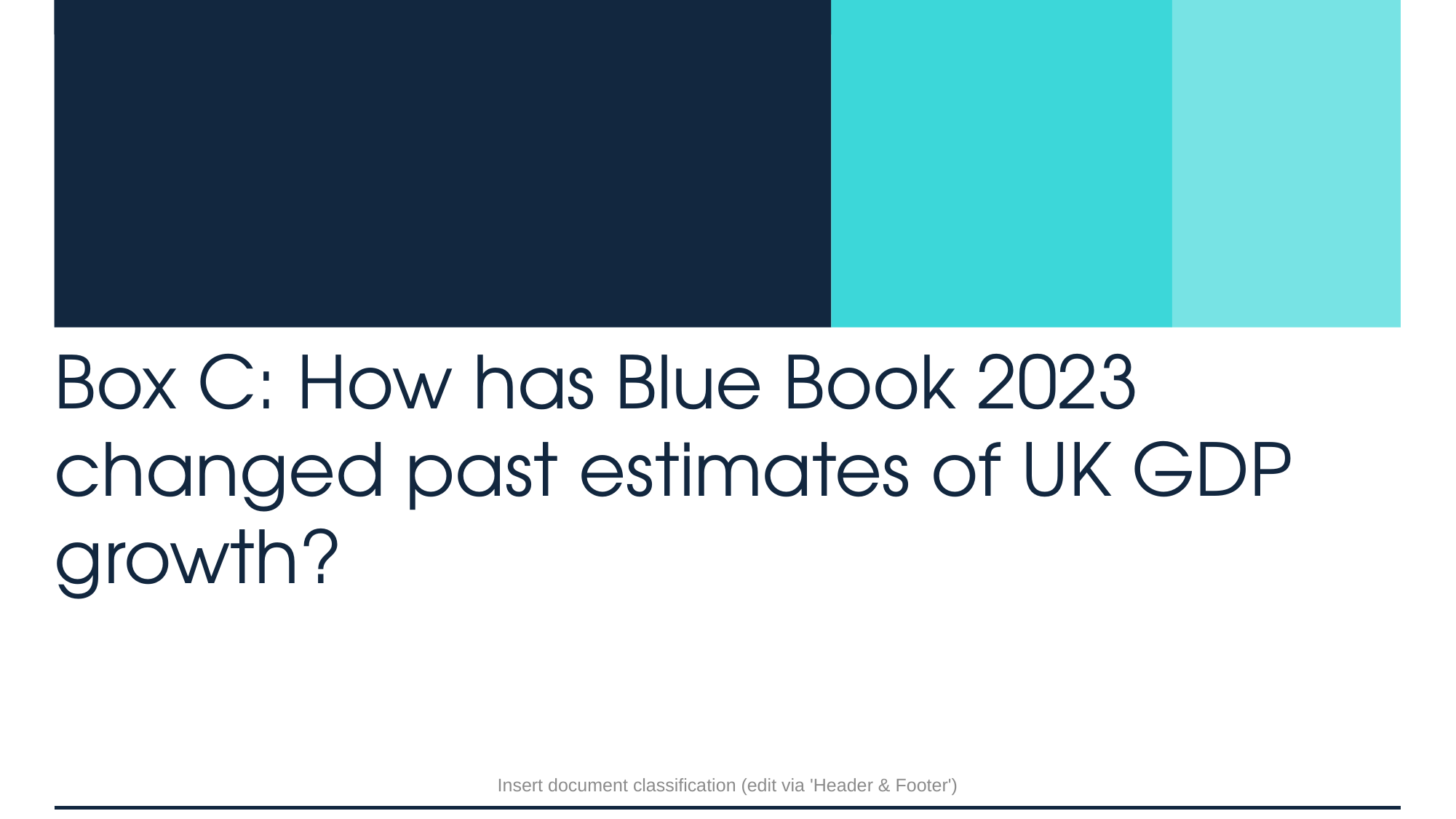

# Box C: How has Blue Book 2023 changed past estimates of UK GDP growth?
Insert document classification (edit via 'Header & Footer')